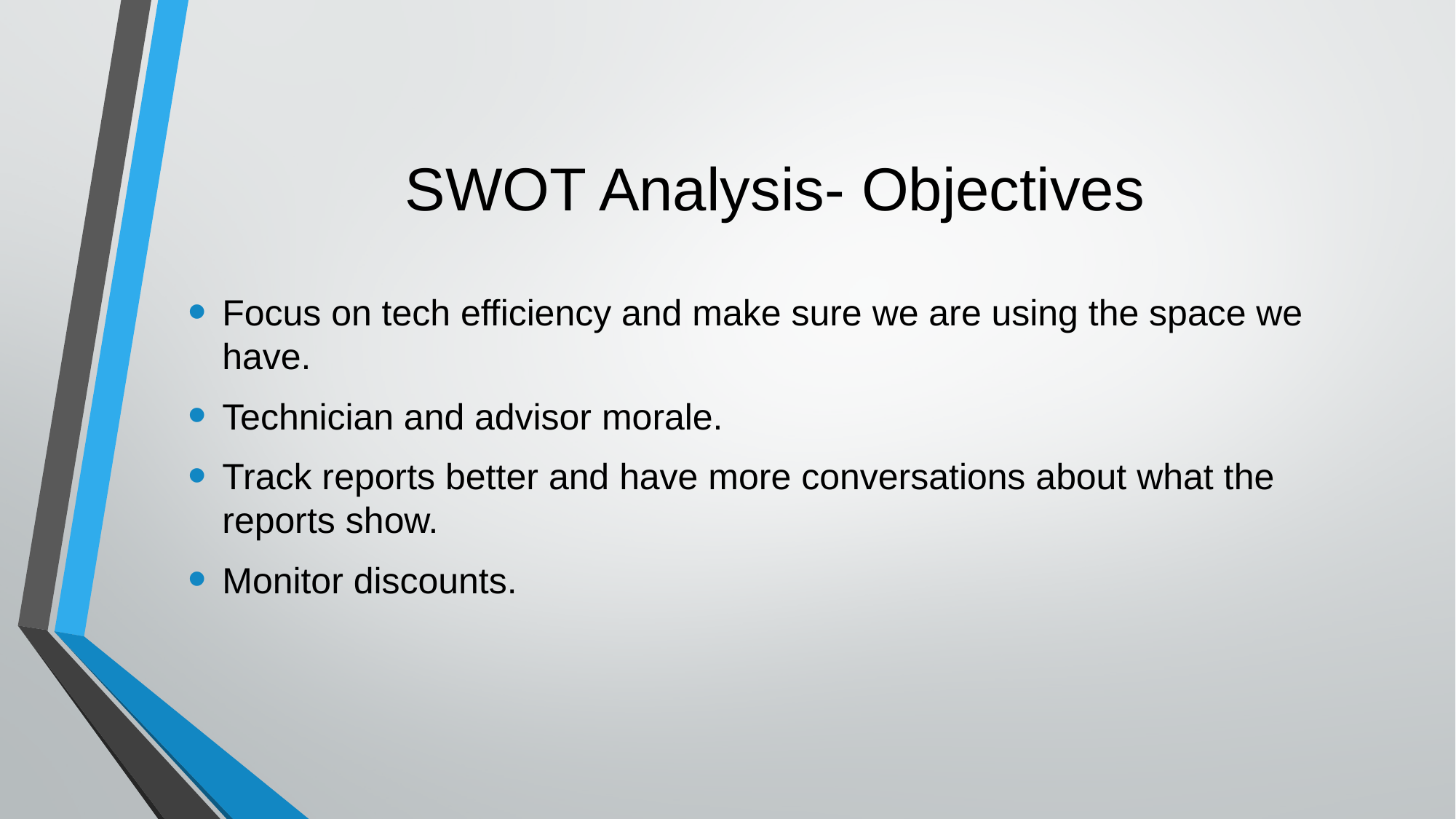

# SWOT Analysis- Objectives
Focus on tech efficiency and make sure we are using the space we have.
Technician and advisor morale.
Track reports better and have more conversations about what the reports show.
Monitor discounts.